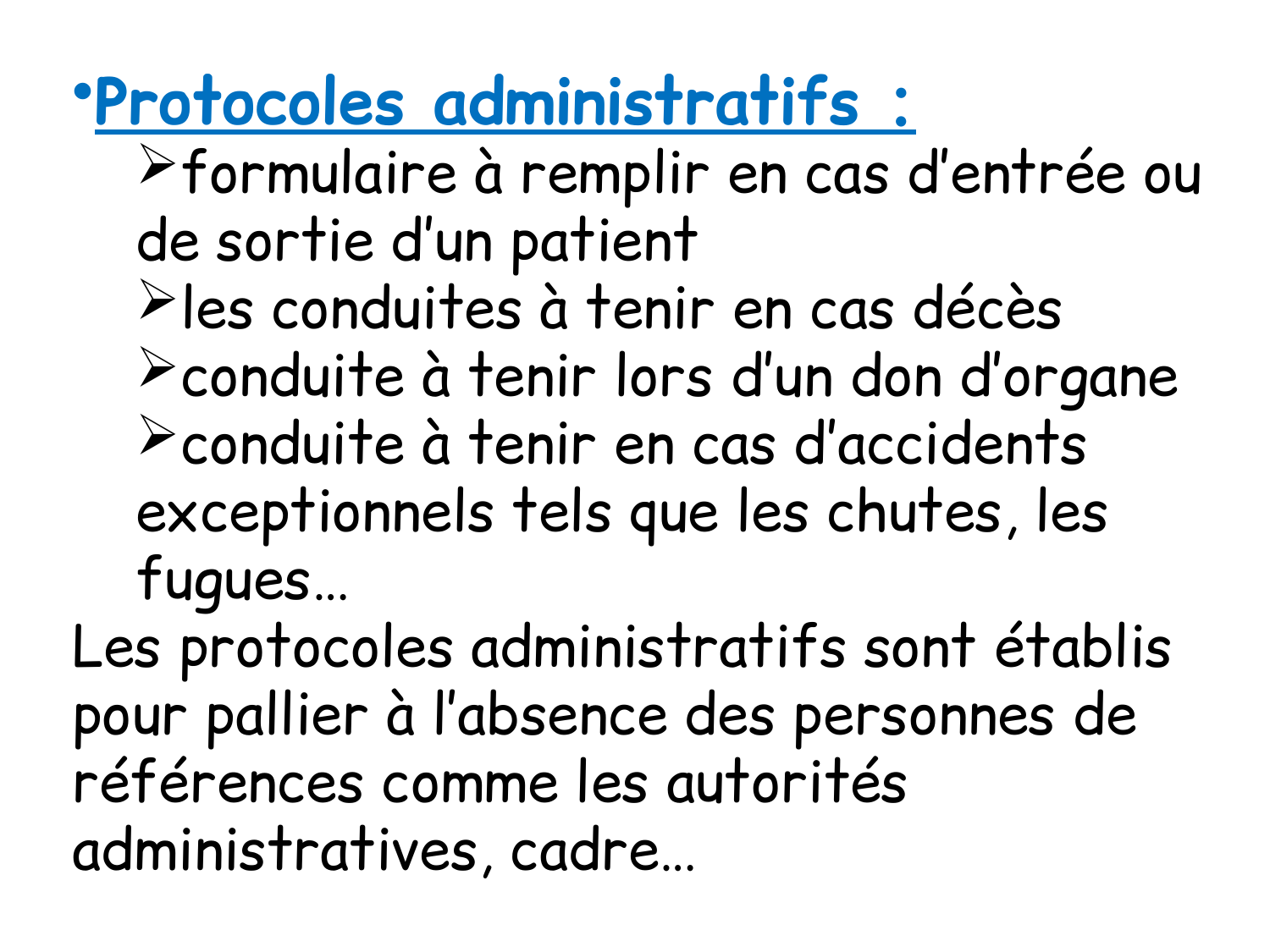

Protocoles administratifs :
formulaire à remplir en cas d’entrée ou de sortie d’un patient
les conduites à tenir en cas décès
conduite à tenir lors d’un don d’organe
conduite à tenir en cas d’accidents exceptionnels tels que les chutes, les fugues…
Les protocoles administratifs sont établis pour pallier à l’absence des personnes de références comme les autorités administratives, cadre…